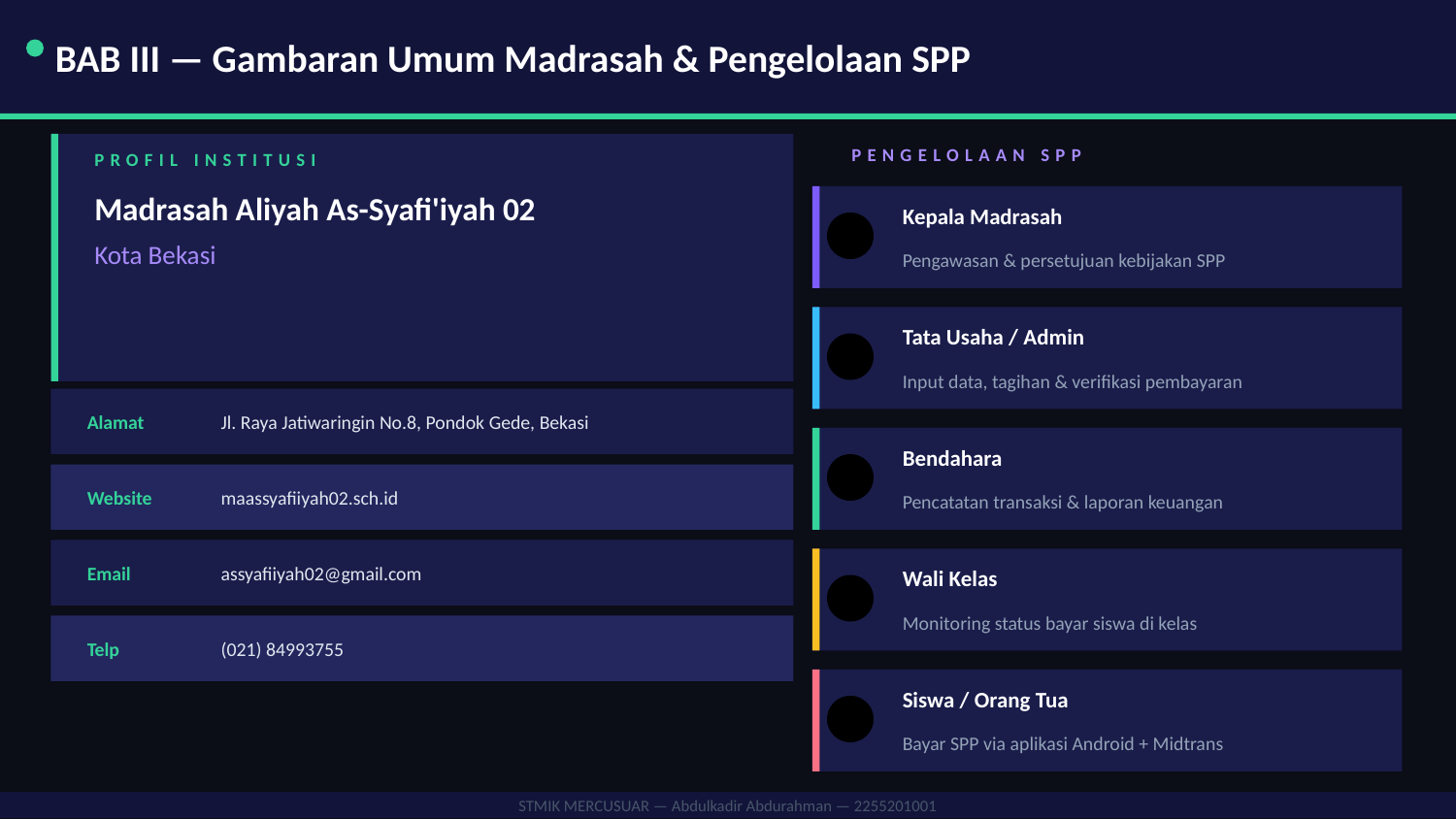

BAB III — Gambaran Umum Madrasah & Pengelolaan SPP

PENGELOLAAN SPP
PROFIL INSTITUSI
Madrasah Aliyah As-Syafi'iyah 02

Kepala Madrasah

Kota Bekasi
Pengawasan & persetujuan kebijakan SPP

Tata Usaha / Admin

Input data, tagihan & verifikasi pembayaran

Alamat
Jl. Raya Jatiwaringin No.8, Pondok Gede, Bekasi

Bendahara

Website
maassyafiiyah02.sch.id
Pencatatan transaksi & laporan keuangan

Email
assyafiiyah02@gmail.com
Wali Kelas

Monitoring status bayar siswa di kelas

Telp
(021) 84993755

Siswa / Orang Tua

Bayar SPP via aplikasi Android + Midtrans

STMIK MERCUSUAR — Abdulkadir Abdurahman — 2255201001